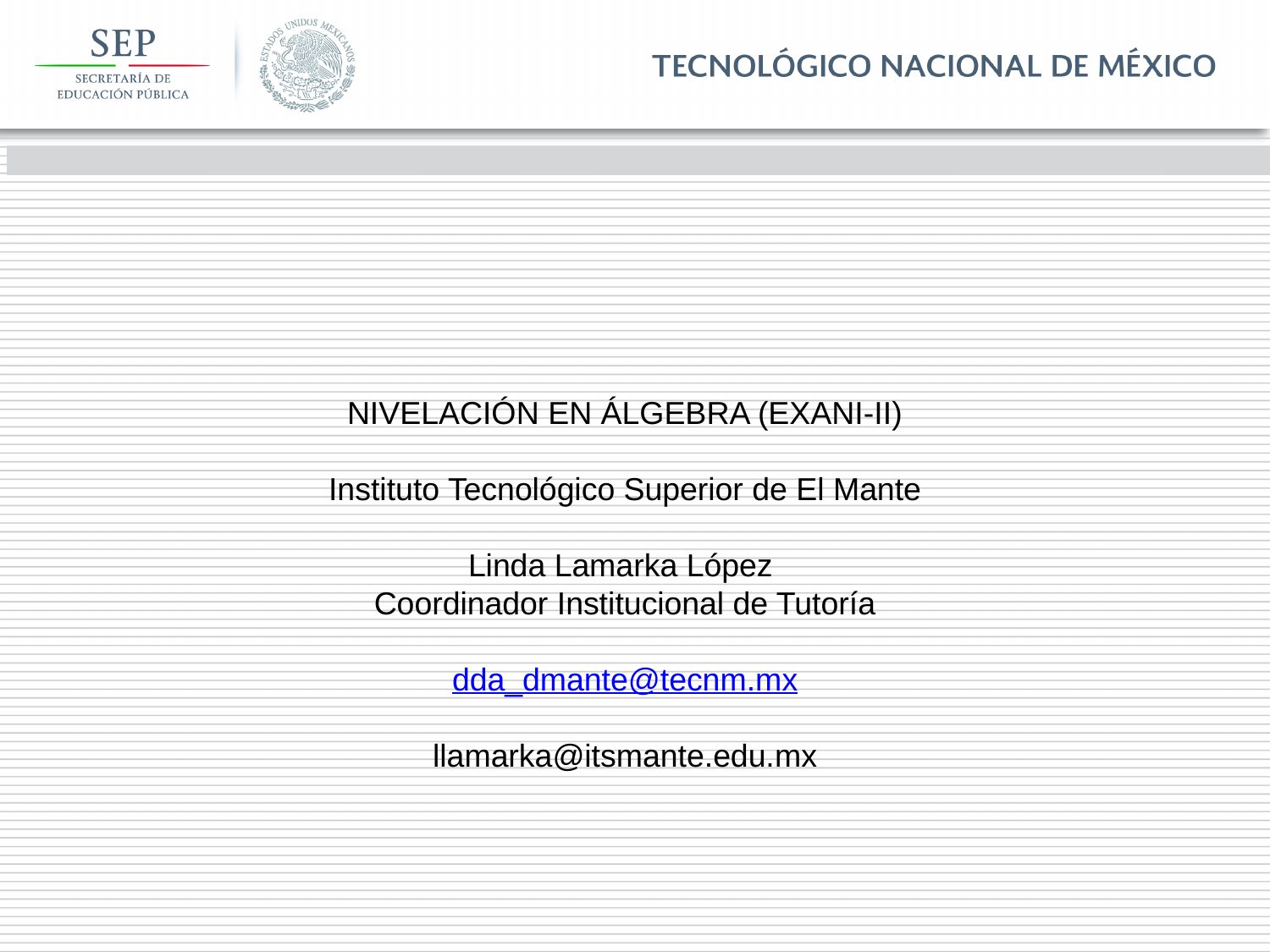

NIVELACIÓN EN ÁLGEBRA (EXANI-II)

Instituto Tecnológico Superior de El Mante

Linda Lamarka López
Coordinador Institucional de Tutoría

dda_dmante@tecnm.mx

llamarka@itsmante.edu.mx